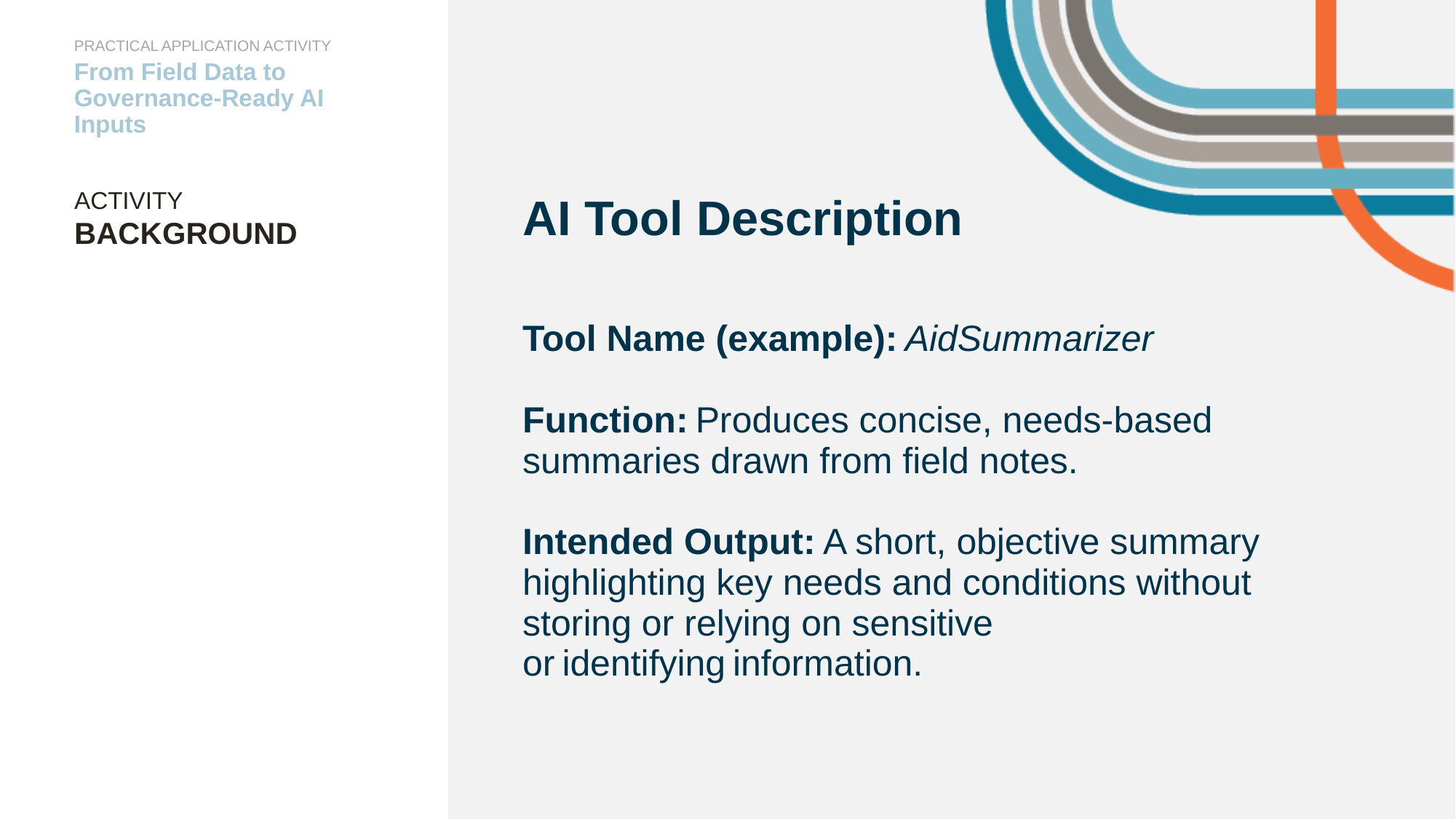

PRACTICAL APPLICATION ACTIVITY
From Field Data to Governance-Ready AI Inputs
| AI Tool Description Tool Name (example): AidSummarizer   Function: Produces concise, needs-based summaries drawn from field notes.   Intended Output: A short, objective summary highlighting key needs and conditions without storing or relying on sensitive or identifying information. |
| --- |
ACTIVITY
BACKGROUND